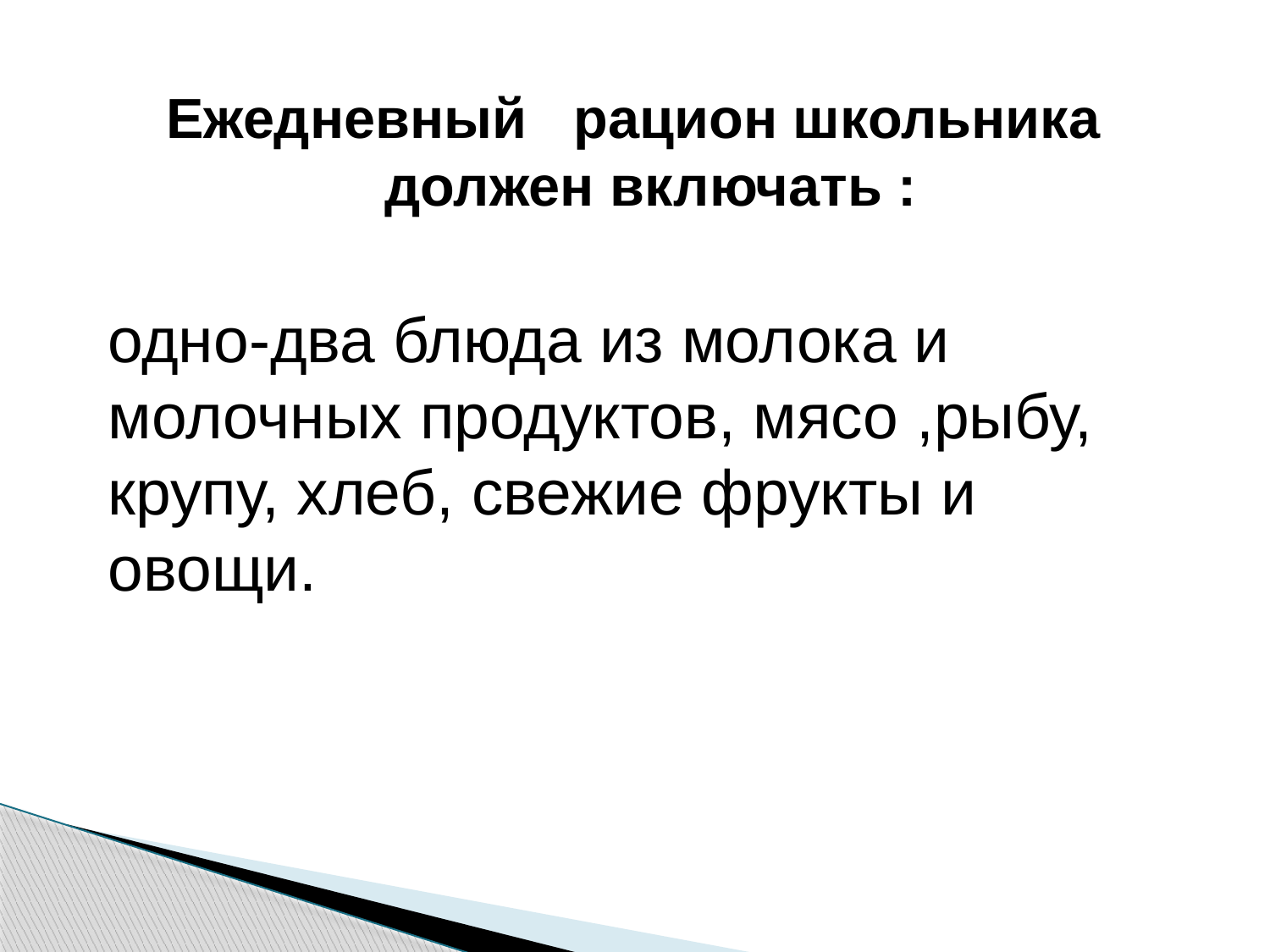

Ежедневный   рацион школьника должен включать :

  одно-два блюда из молока и молочных продуктов, мясо ,рыбу, крупу, хлеб, свежие фрукты и овощи.